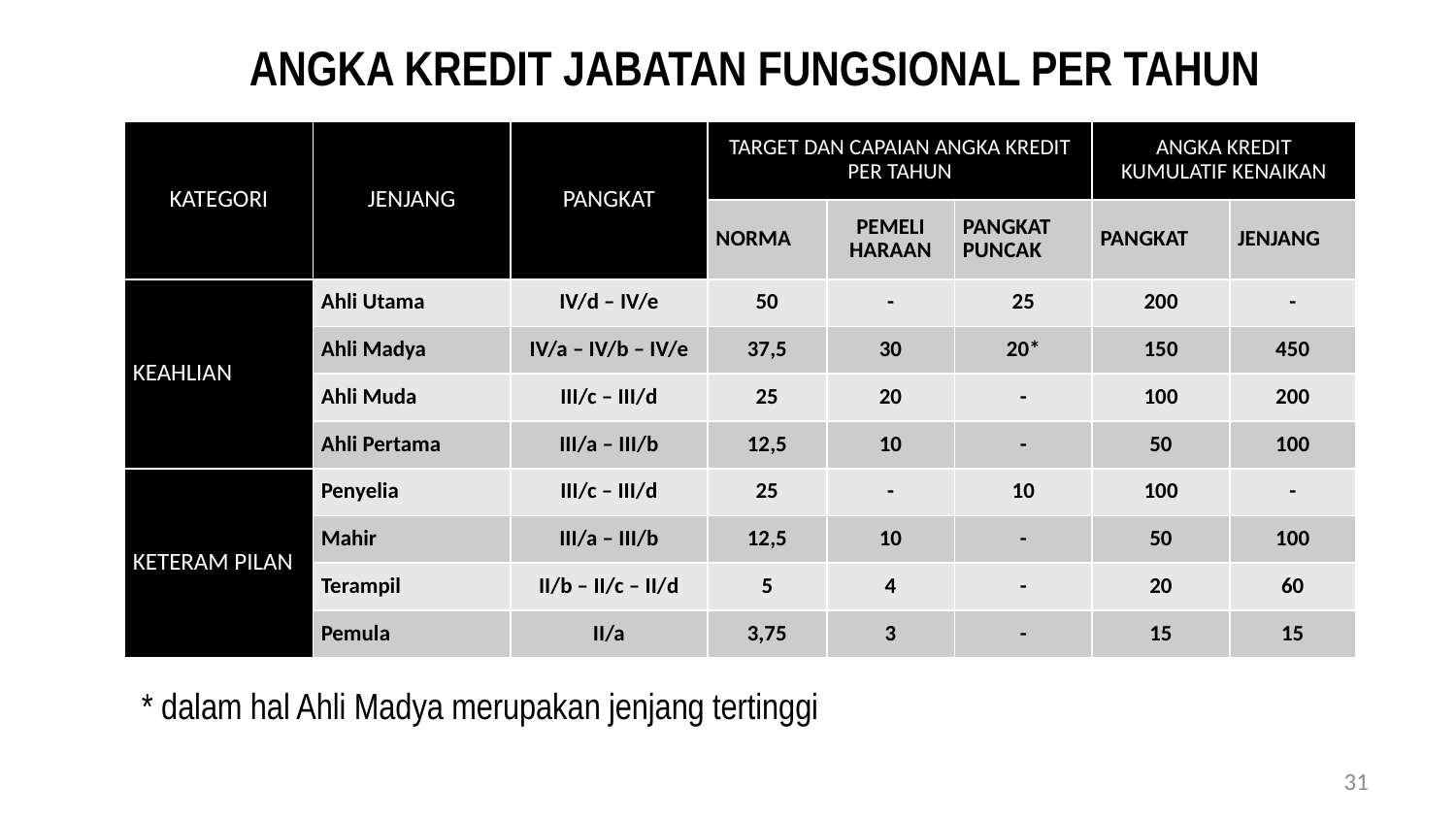

ANGKA KREDIT JABATAN FUNGSIONAL PER TAHUN
| KATEGORI | JENJANG | PANGKAT | TARGET DAN CAPAIAN ANGKA KREDIT PER TAHUN |  |  | ANGKA KREDIT KUMULATIF KENAIKAN |  |
| --- | --- | --- | --- | --- | --- | --- | --- |
|  |  |  | NORMA | PEMELI HARAAN | PANGKAT PUNCAK | PANGKAT | JENJANG |
| KEAHLIAN | Ahli Utama | IV/d – IV/e | 50 | - | 25 | 200 | - |
|  | Ahli Madya | IV/a – IV/b – IV/e | 37,5 | 30 | 20\* | 150 | 450 |
|  | Ahli Muda | III/c – III/d | 25 | 20 | - | 100 | 200 |
|  | Ahli Pertama | III/a – III/b | 12,5 | 10 | - | 50 | 100 |
| KETERAM PILAN | Penyelia | III/c – III/d | 25 | - | 10 | 100 | - |
|  | Mahir | III/a – III/b | 12,5 | 10 | - | 50 | 100 |
|  | Terampil | II/b – II/c – II/d | 5 | 4 | - | 20 | 60 |
|  | Pemula | II/a | 3,75 | 3 | - | 15 | 15 |
* dalam hal Ahli Madya merupakan jenjang tertinggi
31